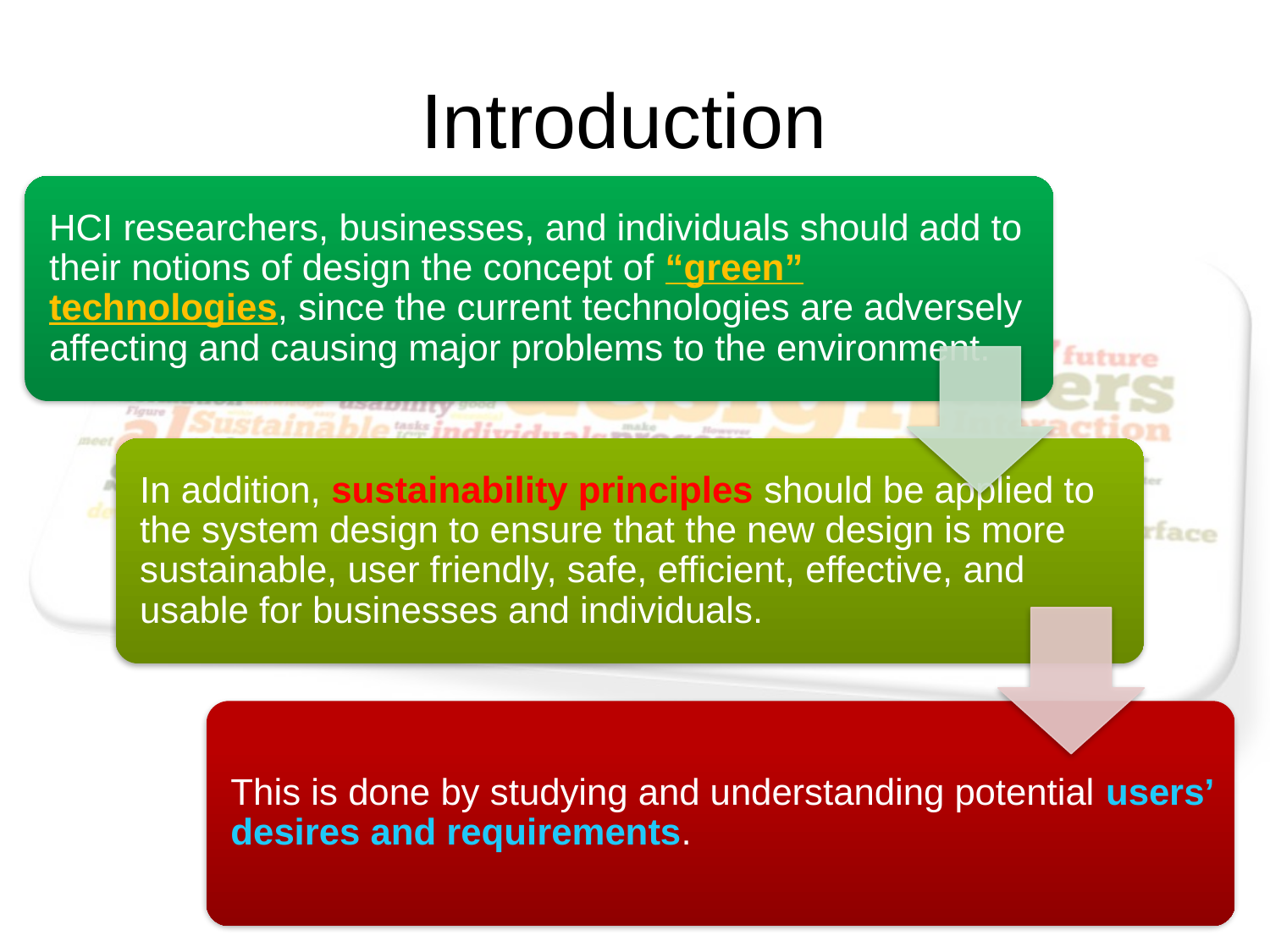

# Introduction
HCI researchers, businesses, and individuals should add to their notions of design the concept of “green” technologies, since the current technologies are adversely affecting and causing major problems to the environment.
In addition, sustainability principles should be applied to the system design to ensure that the new design is more sustainable, user friendly, safe, efficient, effective, and usable for businesses and individuals.
This is done by studying and understanding potential users’ desires and requirements.

SD/TI/PI/2015_Chapter1
7